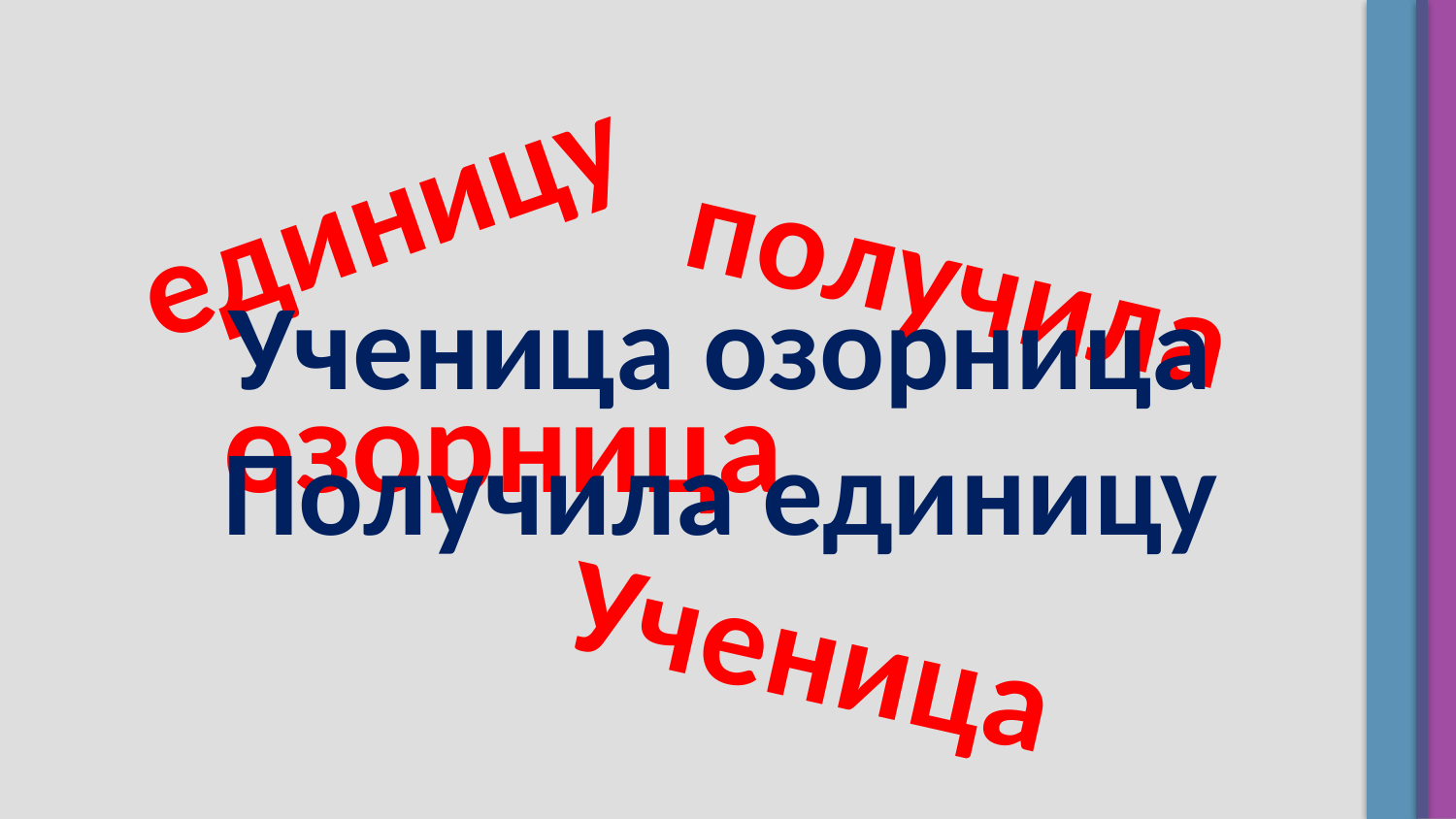

единицу
получила
Ученица озорница
Получила единицу
озорница
Ученица